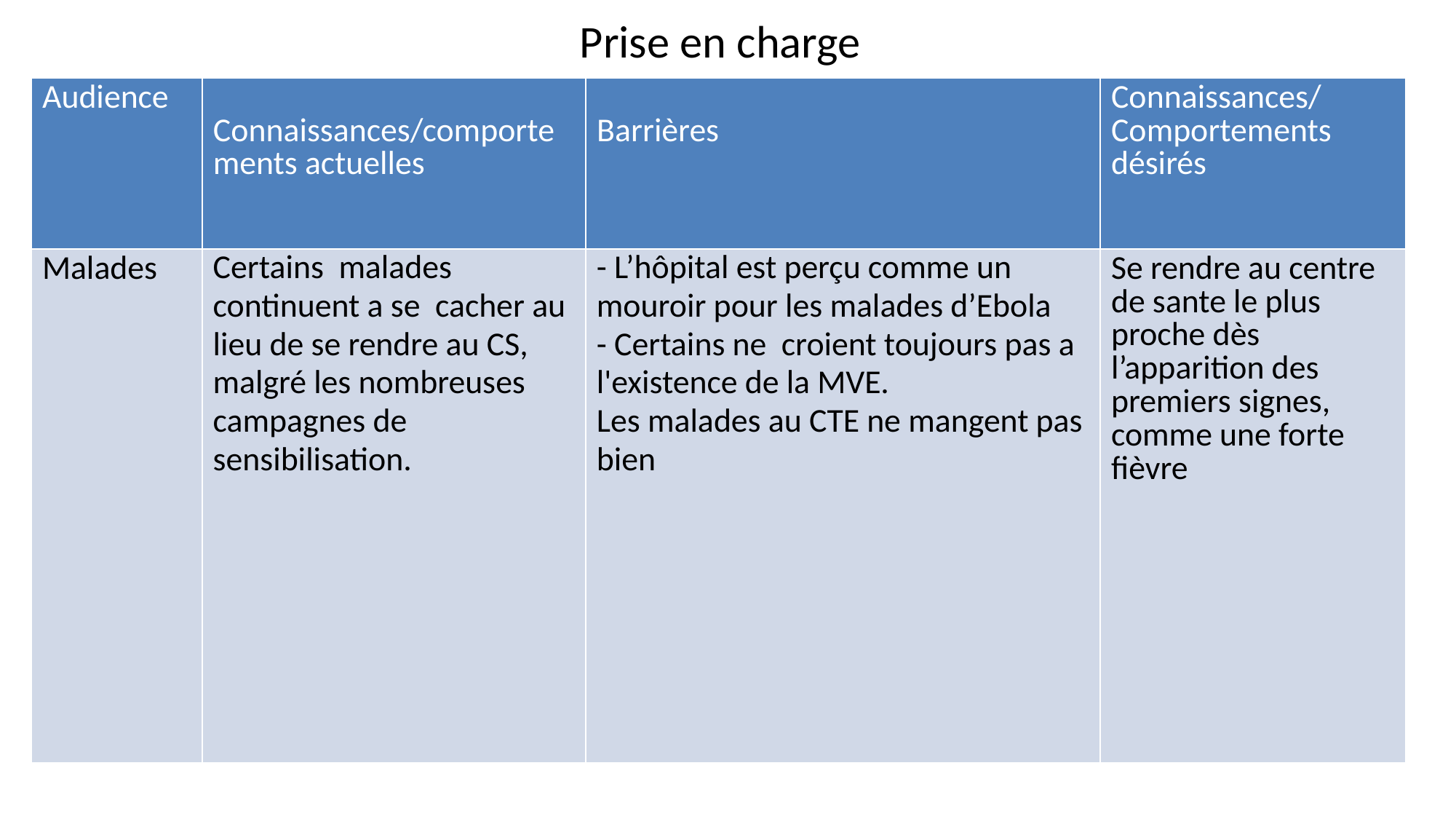

# Prise en charge
| Audience | Connaissances/comportements actuelles | Barrières | Connaissances/ Comportements désirés |
| --- | --- | --- | --- |
| Malades | Certains malades continuent a se cacher au lieu de se rendre au CS, malgré les nombreuses campagnes de sensibilisation. | - L’hôpital est perçu comme un mouroir pour les malades d’Ebola - Certains ne croient toujours pas a l'existence de la MVE. Les malades au CTE ne mangent pas bien | Se rendre au centre de sante le plus proche dès l’apparition des premiers signes, comme une forte fièvre |